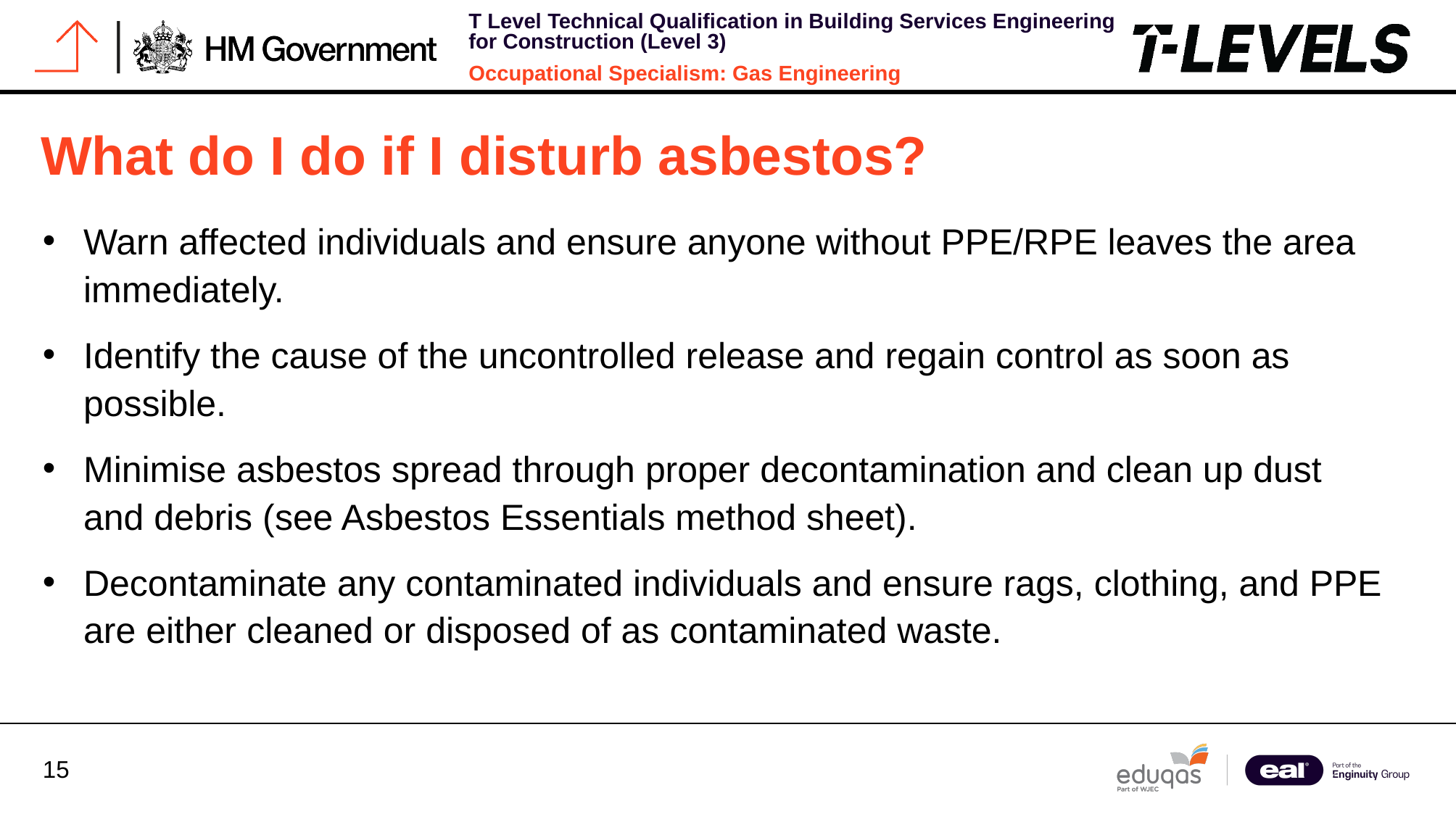

What do I do if I disturb asbestos?
Warn affected individuals and ensure anyone without PPE/RPE leaves the area immediately.
Identify the cause of the uncontrolled release and regain control as soon as possible.
Minimise asbestos spread through proper decontamination and clean up dust and debris (see Asbestos Essentials method sheet).
Decontaminate any contaminated individuals and ensure rags, clothing, and PPE are either cleaned or disposed of as contaminated waste.